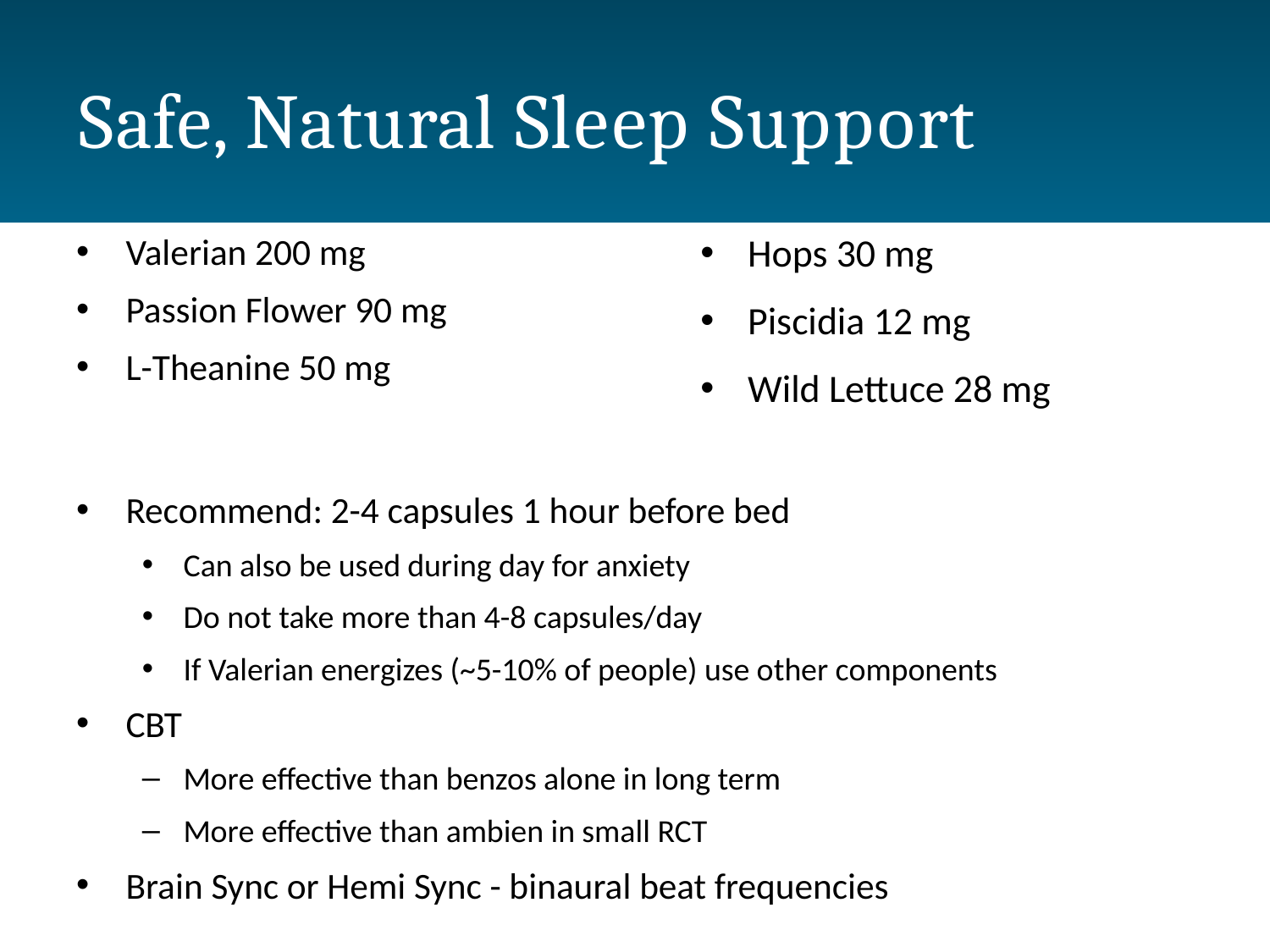

# Safe, Natural Sleep Support
Valerian 200 mg
Passion Flower 90 mg
L-Theanine 50 mg

Recommend: 2-4 capsules 1 hour before bed
Can also be used during day for anxiety
Do not take more than 4-8 capsules/day
If Valerian energizes (~5-10% of people) use other components
CBT
More effective than benzos alone in long term
More effective than ambien in small RCT
Brain Sync or Hemi Sync - binaural beat frequencies

  Hops 30 mg
  Piscidia 12 mg
  Wild Lettuce 28 mg